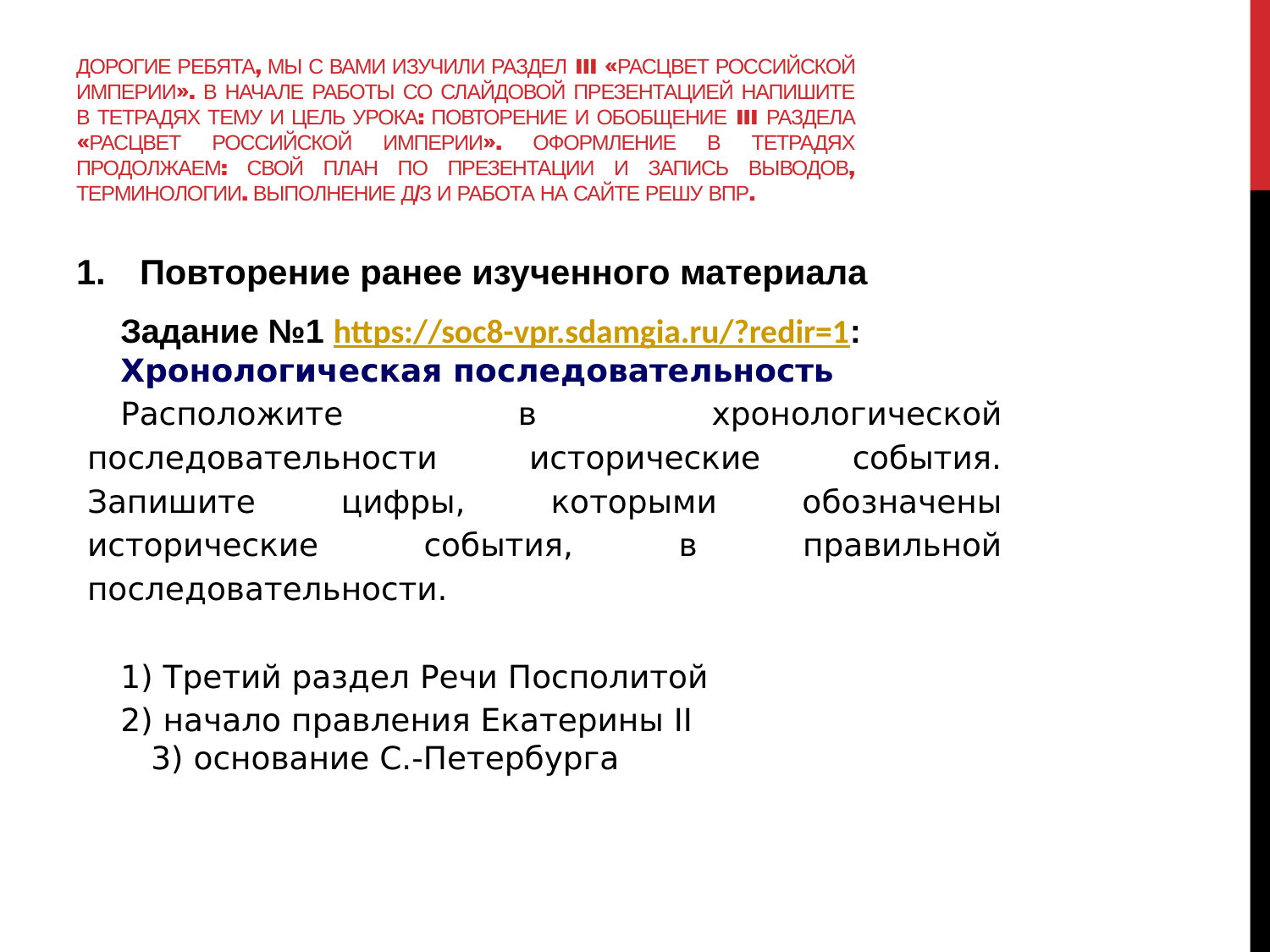

# Дорогие ребята, мы с вами изучили раздел III «расцвет российской империи». В начале работы со слайдовой презентацией напишите в тетрадях тему и цель урока: повторение и обобщение III раздела «расцвет российской империи». Оформление в тетрадях продолжаем: свой план по презентации и запись выводов, терминологии. Выполнение д/з и работа на сайте решу впр.
Повторение ранее изученного материала
Задание №1 https://soc8-vpr.sdamgia.ru/?redir=1:
Хронологическая последовательность
Расположите в хронологической последовательности исторические события. Запишите цифры, которыми обозначены исторические события, в правильной последовательности.

1) Третий раздел Речи Посполитой
2) начало правления Екатерины II
   3) основание С.-Петербурга